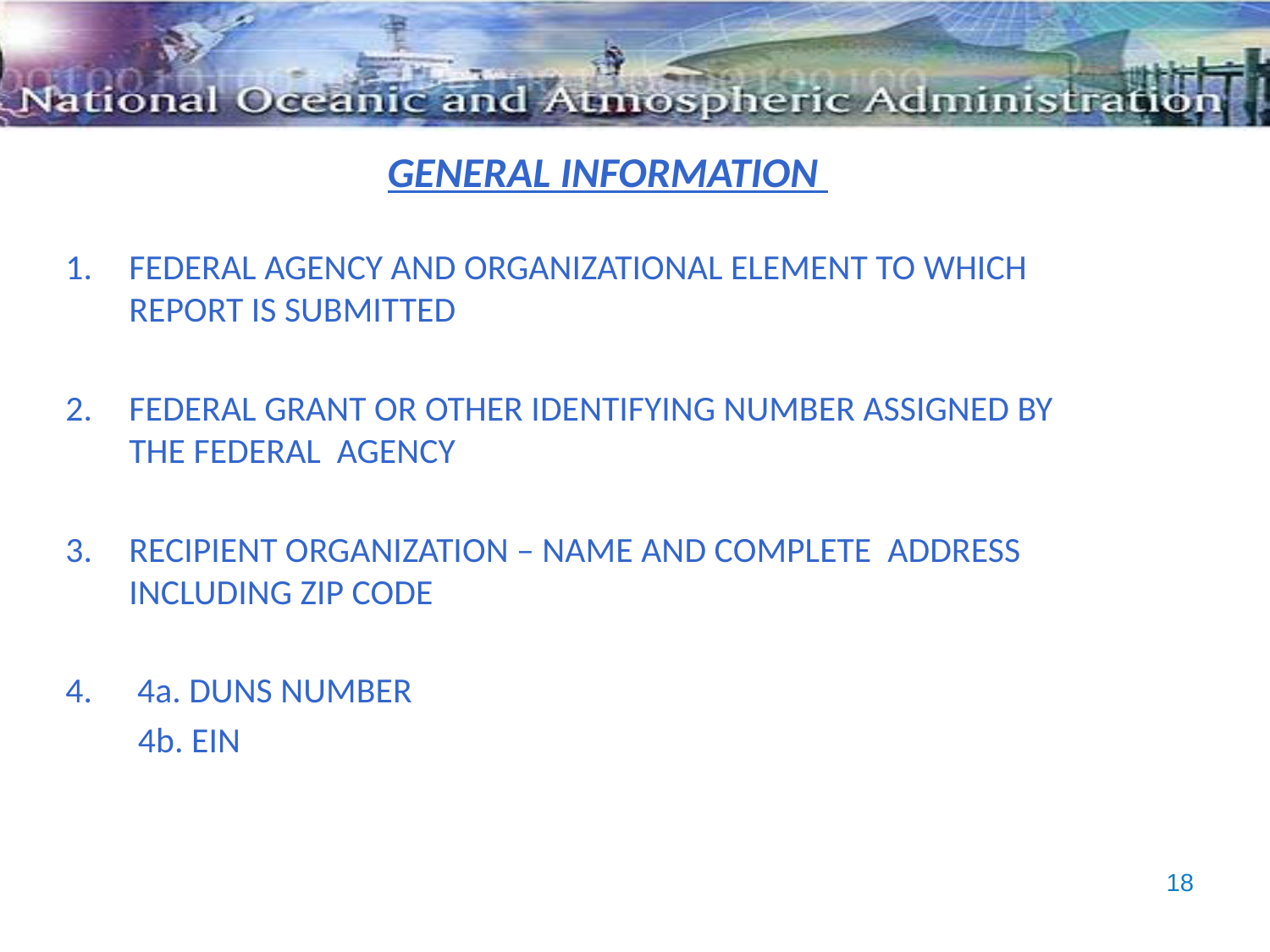

GENERAL INFORMATION
FEDERAL AGENCY AND ORGANIZATIONAL ELEMENT TO WHICH REPORT IS SUBMITTED

FEDERAL GRANT OR OTHER IDENTIFYING NUMBER ASSIGNED BY THE FEDERAL  AGENCY

RECIPIENT ORGANIZATION – NAME AND COMPLETE  ADDRESS INCLUDING ZIP CODE

 4a. DUNS NUMBER
         4b. EIN

18